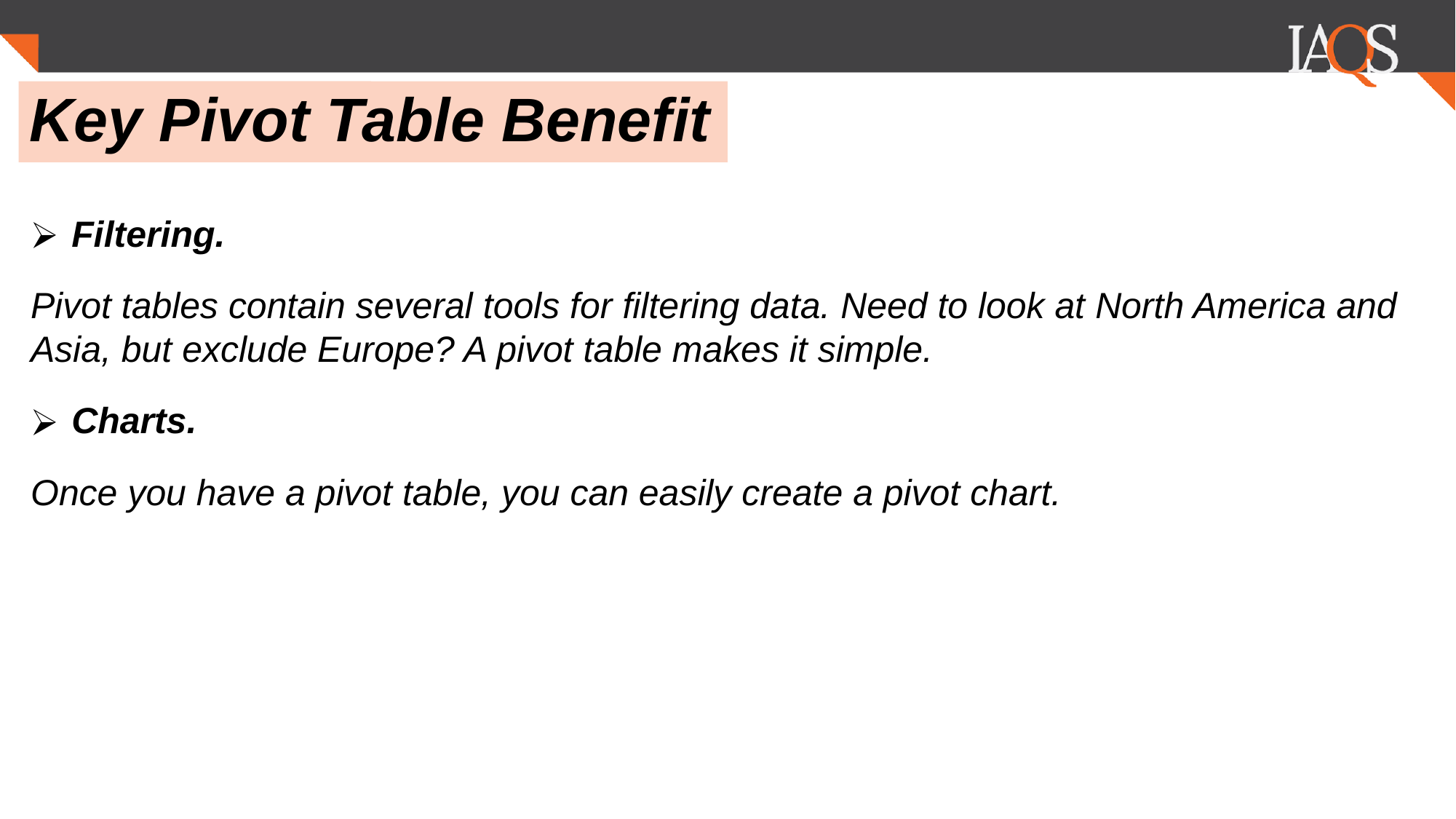

.
# Key Pivot Table Benefit

Filtering.
Pivot tables contain several tools for filtering data. Need to look at North America and Asia, but exclude Europe? A pivot table makes it simple.
Charts.
Once you have a pivot table, you can easily create a pivot chart.